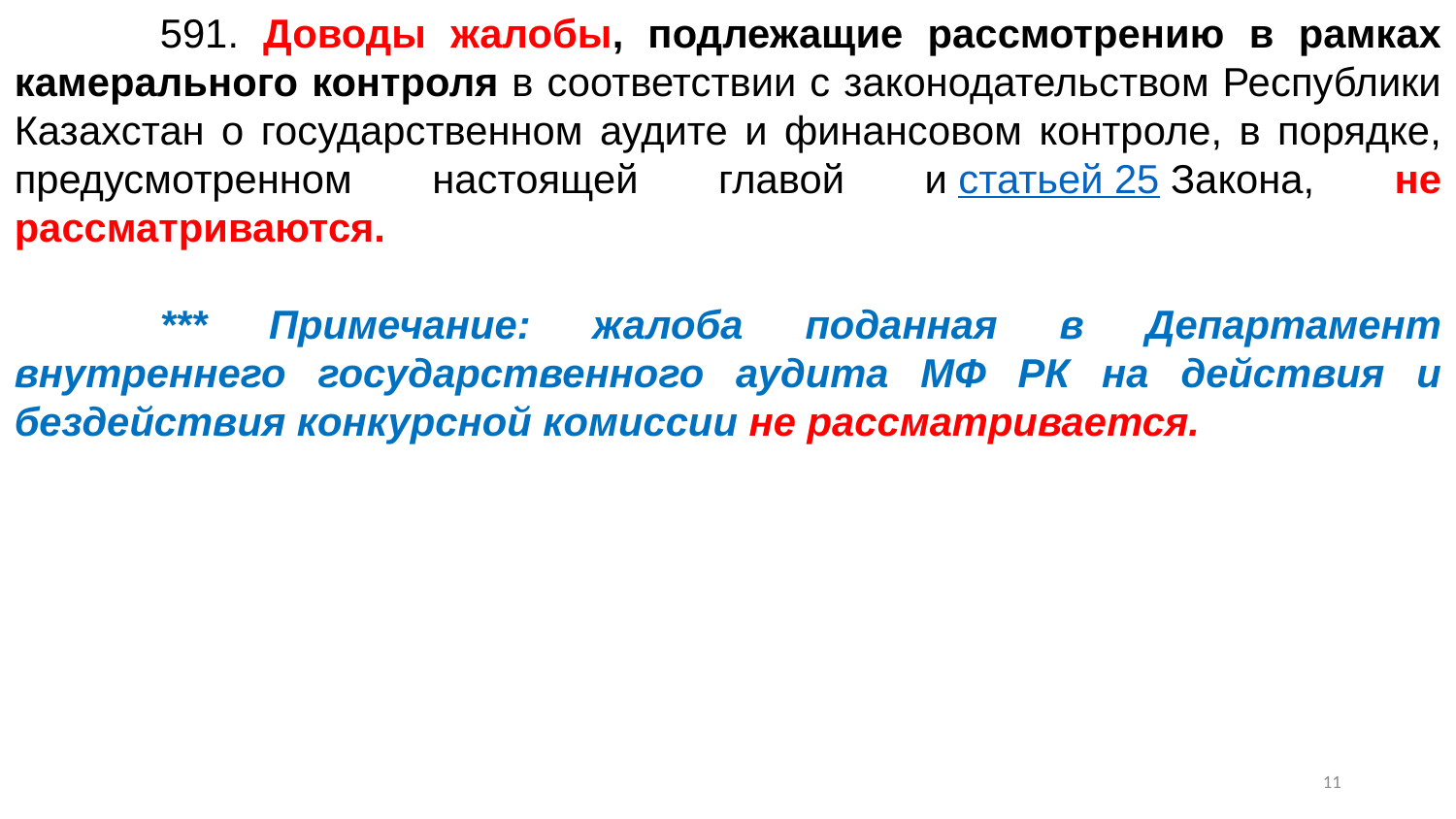

591. Доводы жалобы, подлежащие рассмотрению в рамках камерального контроля в соответствии с законодательством Республики Казахстан о государственном аудите и финансовом контроле, в порядке, предусмотренном настоящей главой и статьей 25 Закона, не рассматриваются.

	*** Примечание: жалоба поданная в Департамент внутреннего государственного аудита МФ РК на действия и бездействия конкурсной комиссии не рассматривается.
11